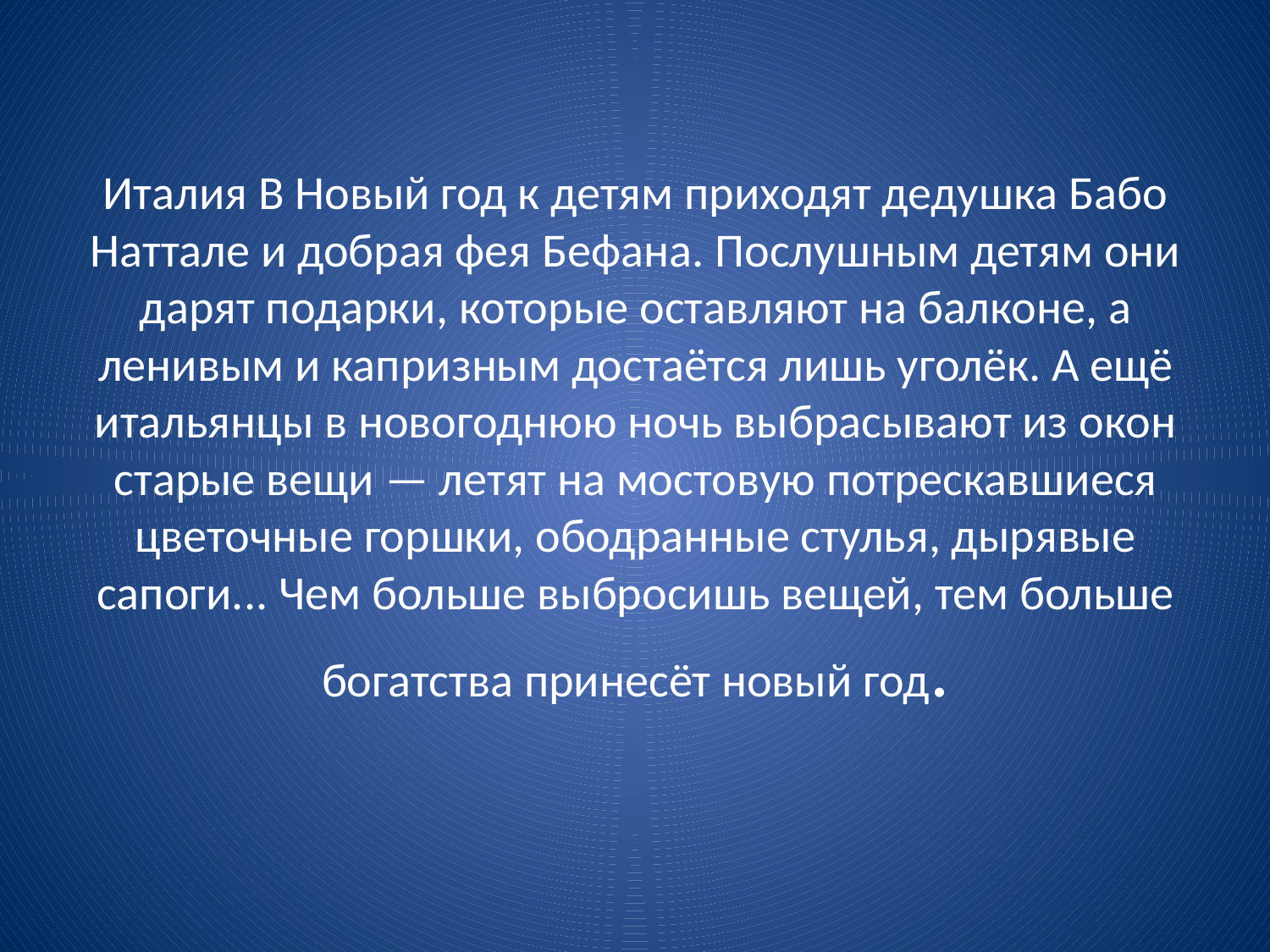

# Италия В Новый год к детям приходят дедушка Бабо Наттале и добрая фея Бефана. Послушным детям они дарят подарки, которые оставляют на балконе, а ленивым и капризным достаётся лишь уголёк. А ещё итальянцы в новогоднюю ночь выбрасывают из окон старые вещи — летят на мостовую потрескавшиеся цветочные горшки, ободранные стулья, дырявые сапоги... Чем больше выбросишь вещей, тем больше богатства принесёт новый год.